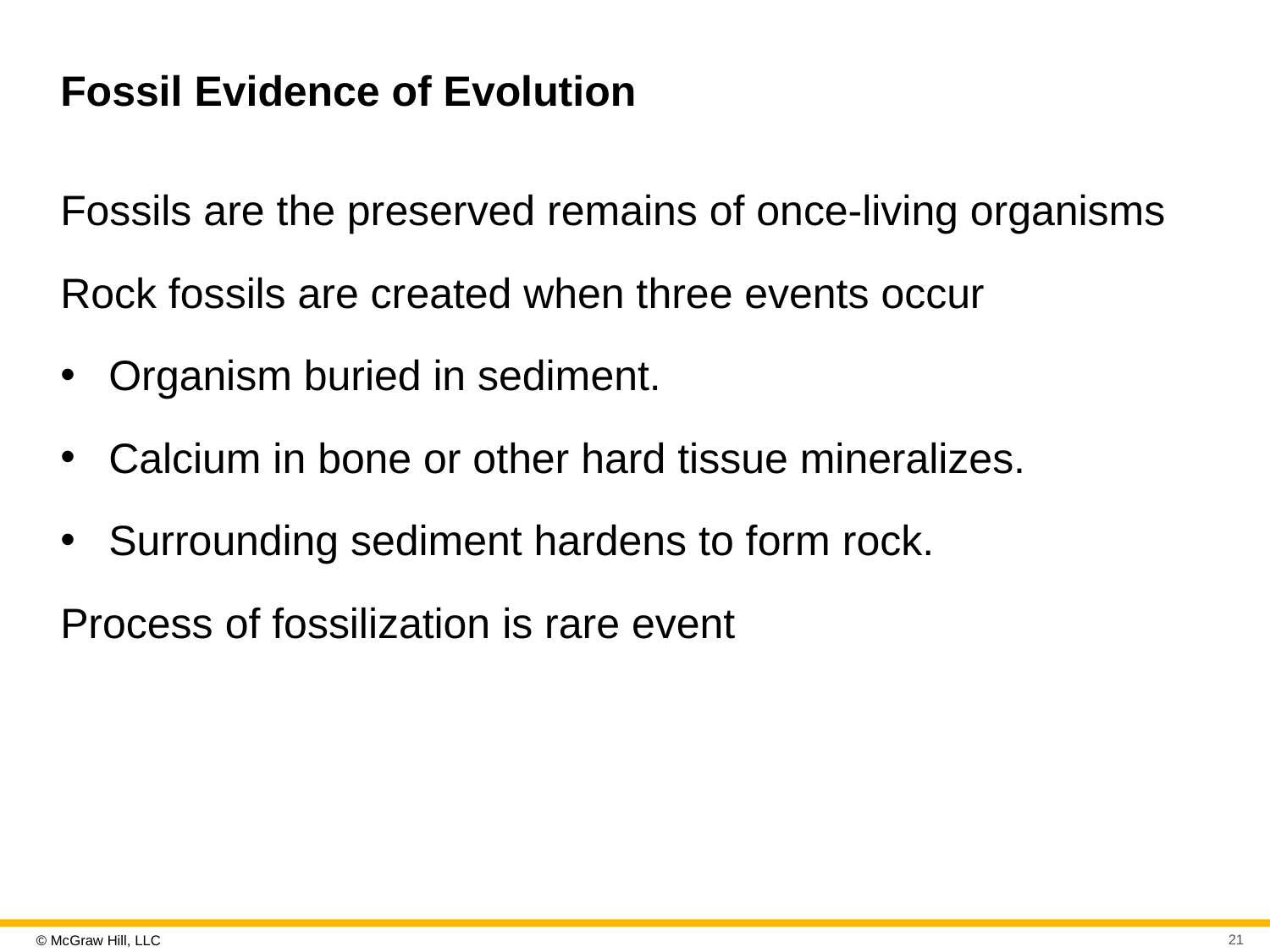

# Fossil Evidence of Evolution
Fossils are the preserved remains of once-living organisms
Rock fossils are created when three events occur
Organism buried in sediment.
Calcium in bone or other hard tissue mineralizes.
Surrounding sediment hardens to form rock.
Process of fossilization is rare event
21